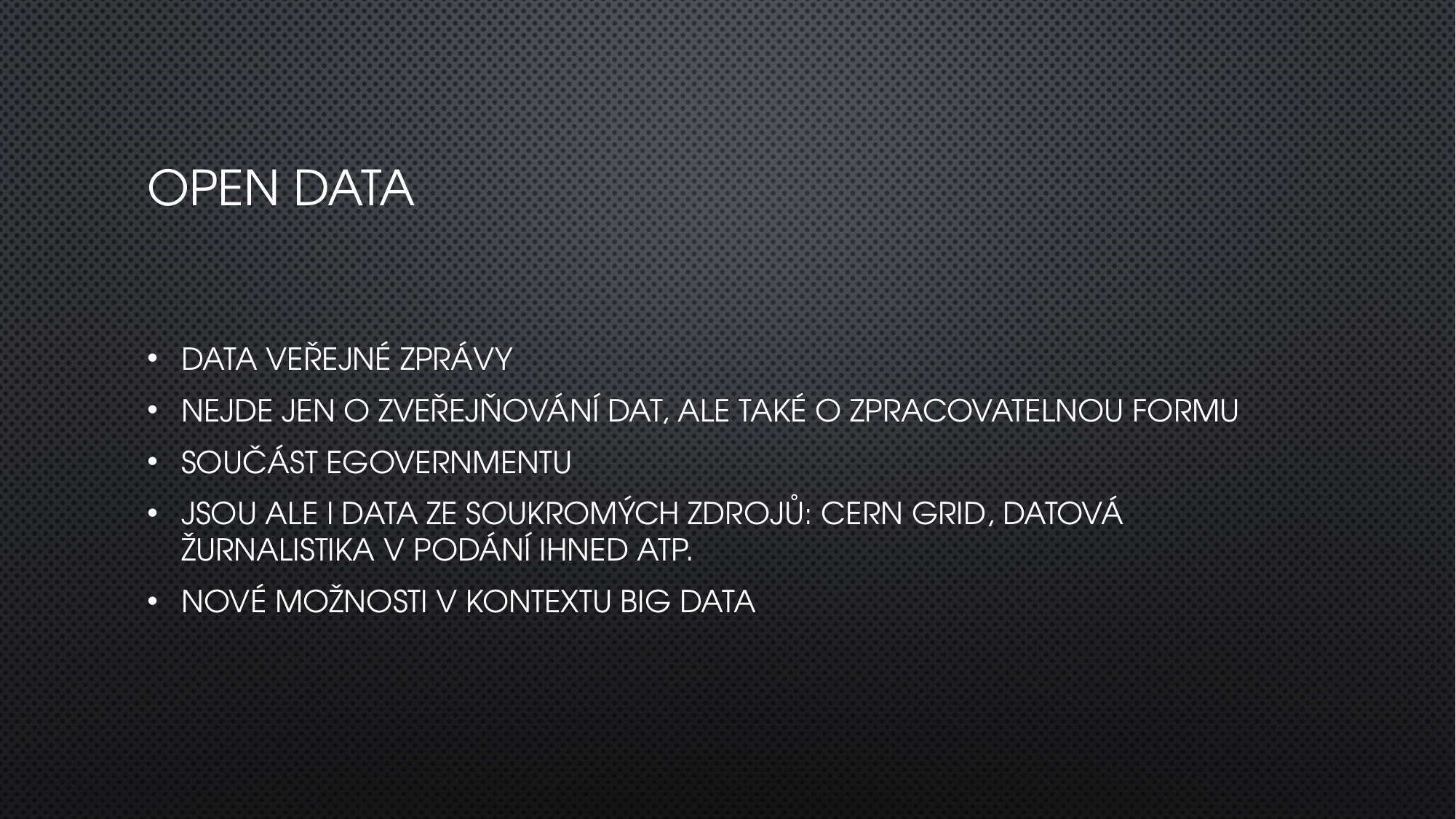

# Open Data
Data veřejné zprávy
Nejde jen o zveřejňování dat, ale také o zpracovatelnou formu
Součást eGovernmentu
Jsou ale i data ze soukromých zdrojů: CERN Grid, datová žurnalistika v podání iHNed atp.
Nové možnosti v kontextu Big data